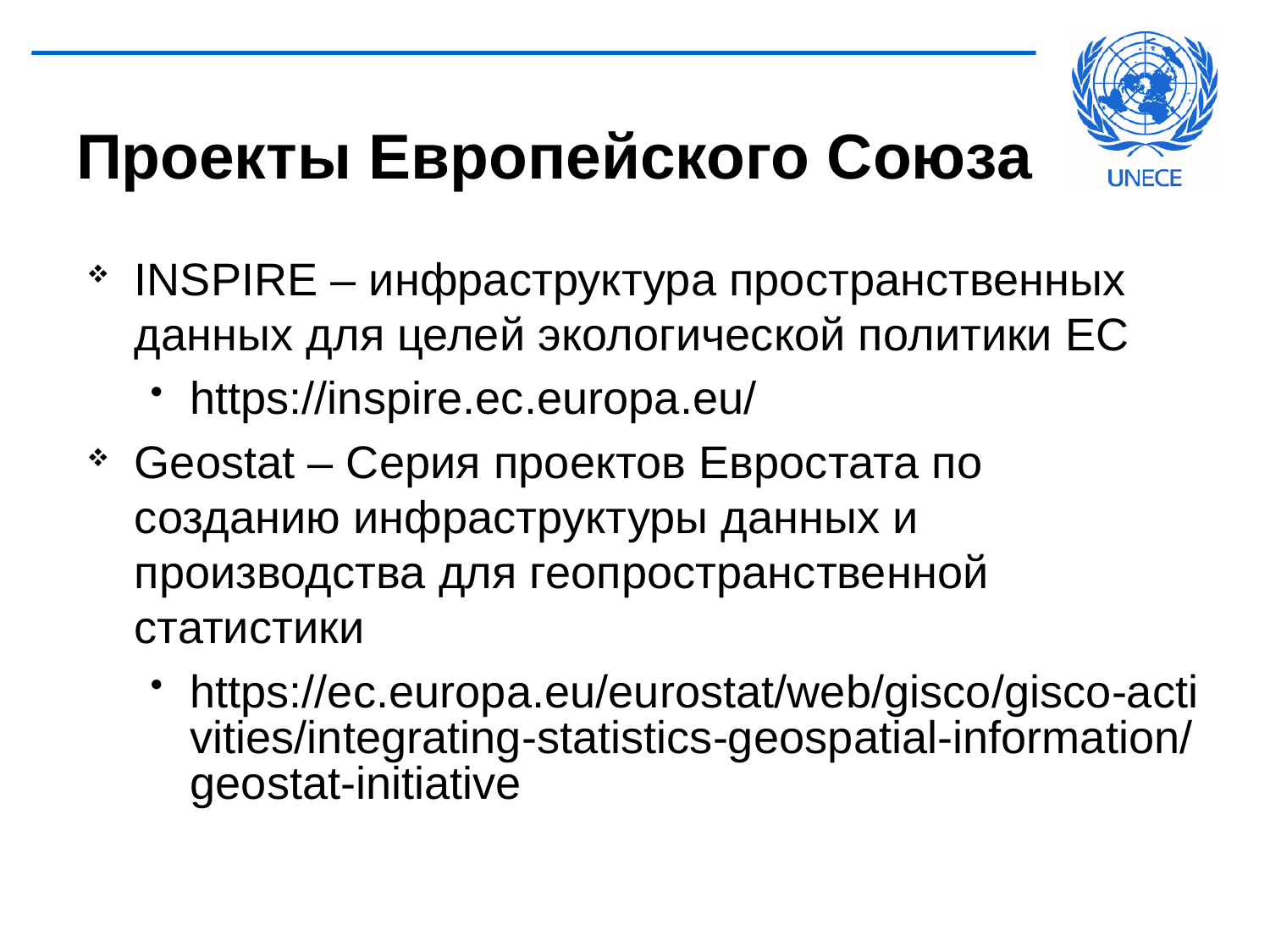

# Проекты Европейского Союза
INSPIRE – инфраструктура пространственных данных для целей экологической политики ЕС
https://inspire.ec.europa.eu/
Geostat – Серия проектов Евростата по созданию инфраструктуры данных и производства для геопространственной статистики
https://ec.europa.eu/eurostat/web/gisco/gisco-activities/integrating-statistics-geospatial-information/geostat-initiative